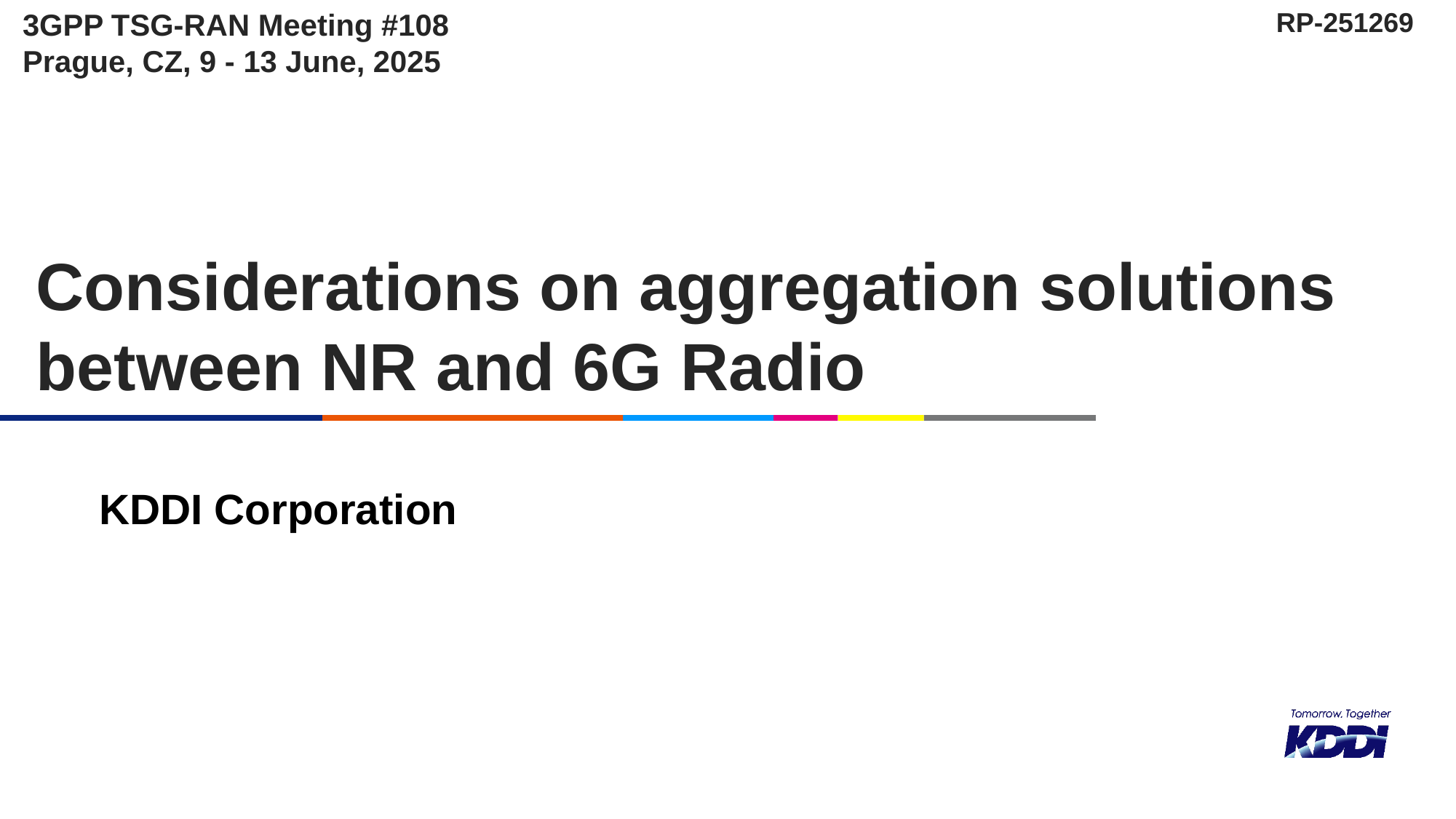

RP-251269
3GPP TSG-RAN Meeting #108
Prague, CZ, 9 - 13 June, 2025
# Considerations on aggregation solutions between NR and 6G Radio
KDDI Corporation